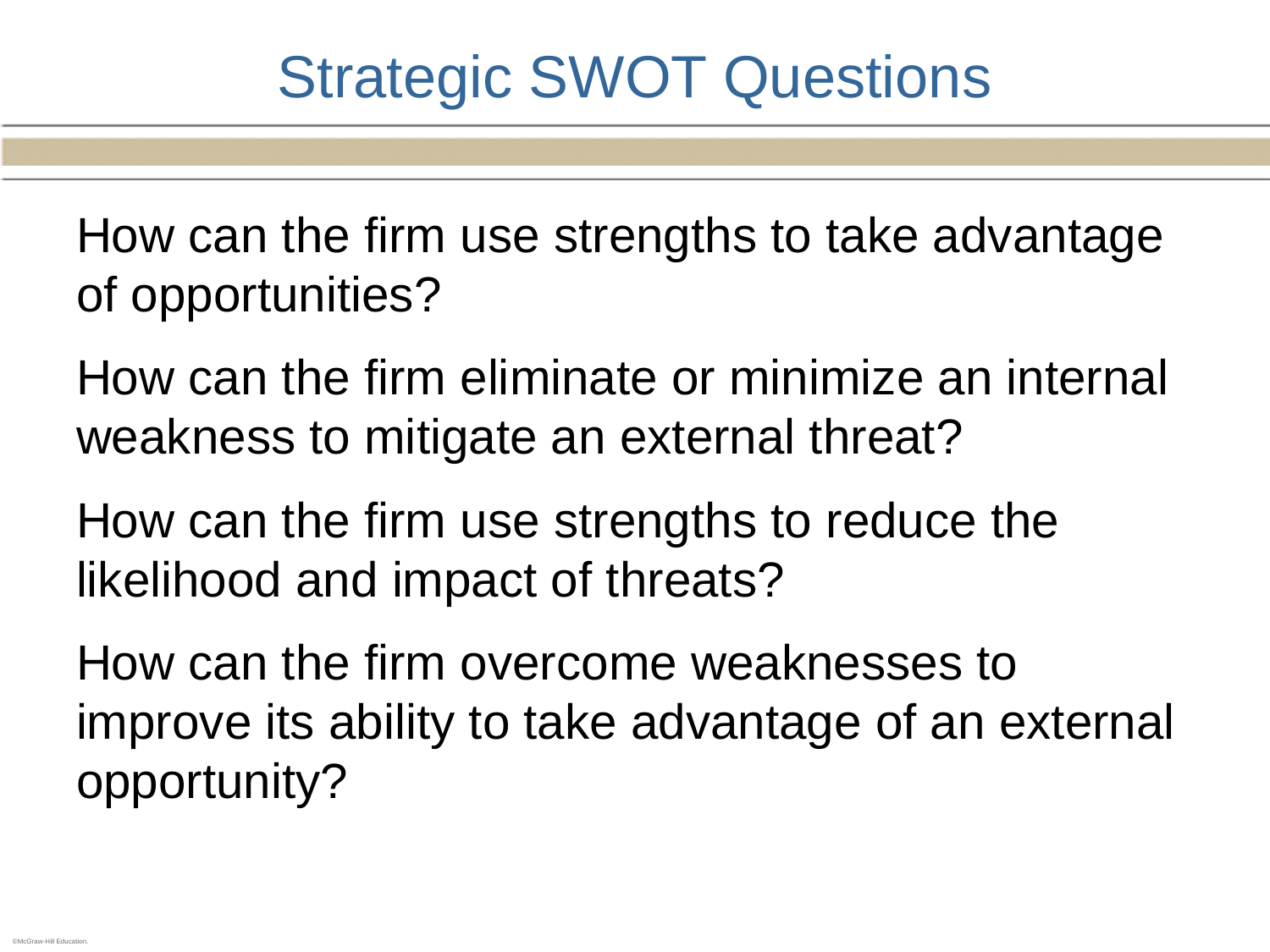

# Strategic SWOT Questions
How can the firm use strengths to take advantage of opportunities?
How can the firm eliminate or minimize an internal weakness to mitigate an external threat?
How can the firm use strengths to reduce the likelihood and impact of threats?
How can the firm overcome weaknesses to improve its ability to take advantage of an external opportunity?